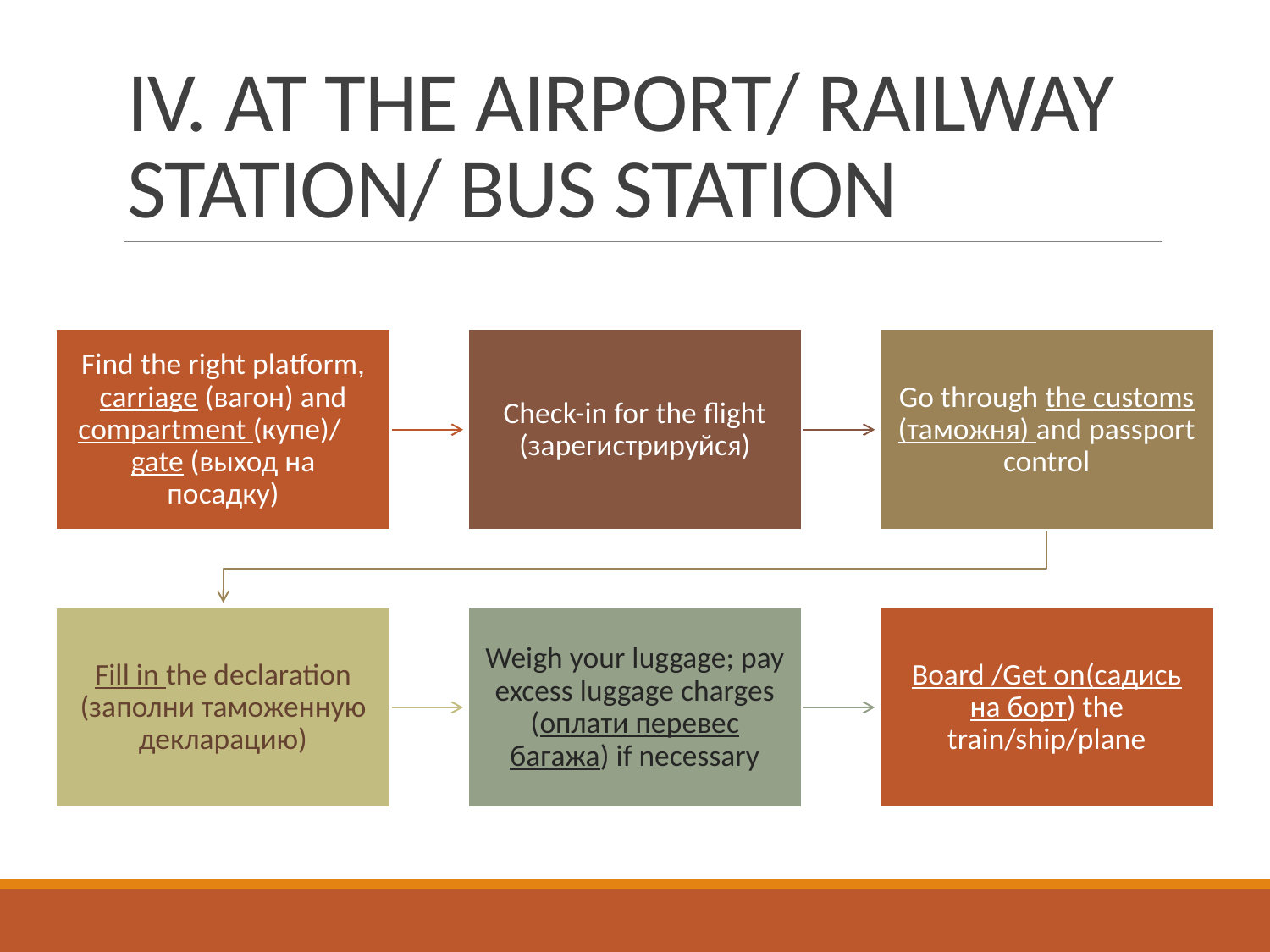

# IV. AT THE AIRPORT/ RAILWAY STATION/ BUS STATION

Find the right platform, carriage (вагон) and compartment (купе)/     gate (выход на посадку)

Check-in for the flight (зарегистрируйся)

Go through the customs (таможня) and passport control

Fill in the declaration (заполни таможенную декларацию)

Weigh your luggage; pay excess luggage charges (оплати перевес багажа) if necessary
Board /Get on(садись на борт) the train/ship/plane